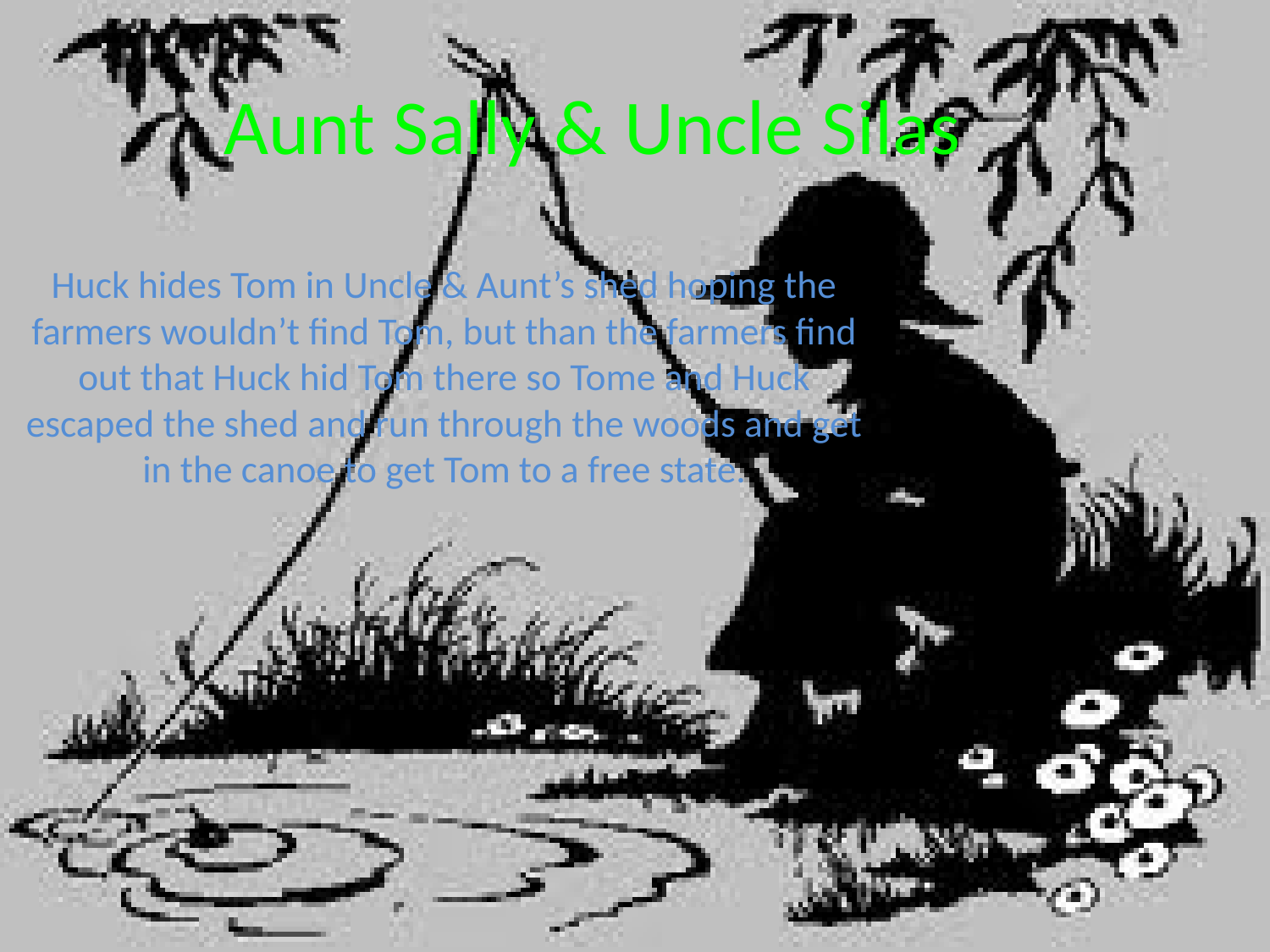

# Aunt Sally & Uncle Silas
Huck hides Tom in Uncle & Aunt’s shed hoping the farmers wouldn’t find Tom, but than the farmers find out that Huck hid Tom there so Tome and Huck escaped the shed and run through the woods and get in the canoe to get Tom to a free state.